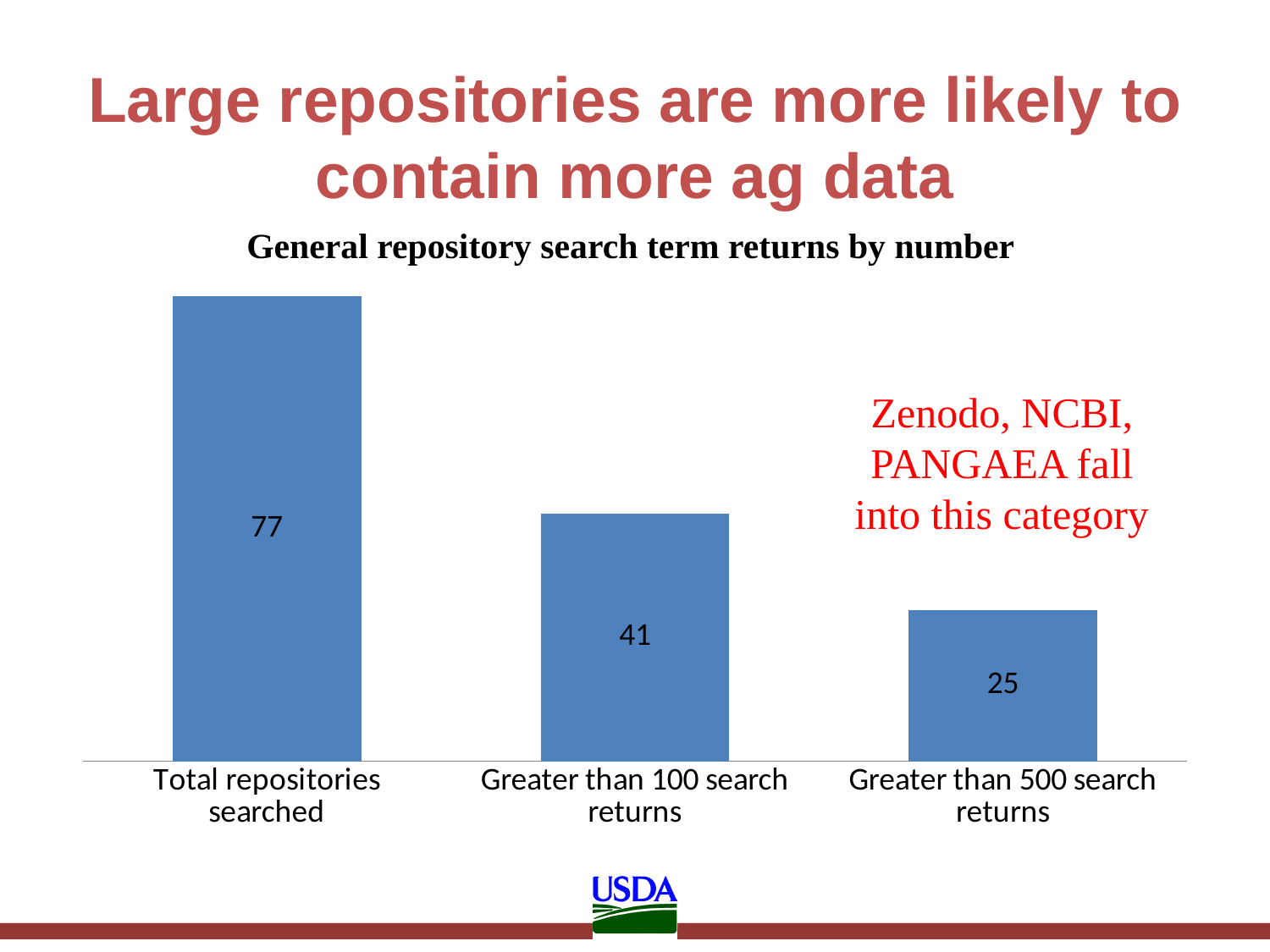

# Large repositories are more likely to contain more ag data

### Chart

| Category | Repositories containing significant Ag data |
|---|---|
| Total repositories searched | 77.0 |
| Greater than 100 search returns | 41.0 |
| Greater than 500 search returns | 25.0 |
General repository search term returns by number
Zenodo, NCBI, PANGAEA fall into this category